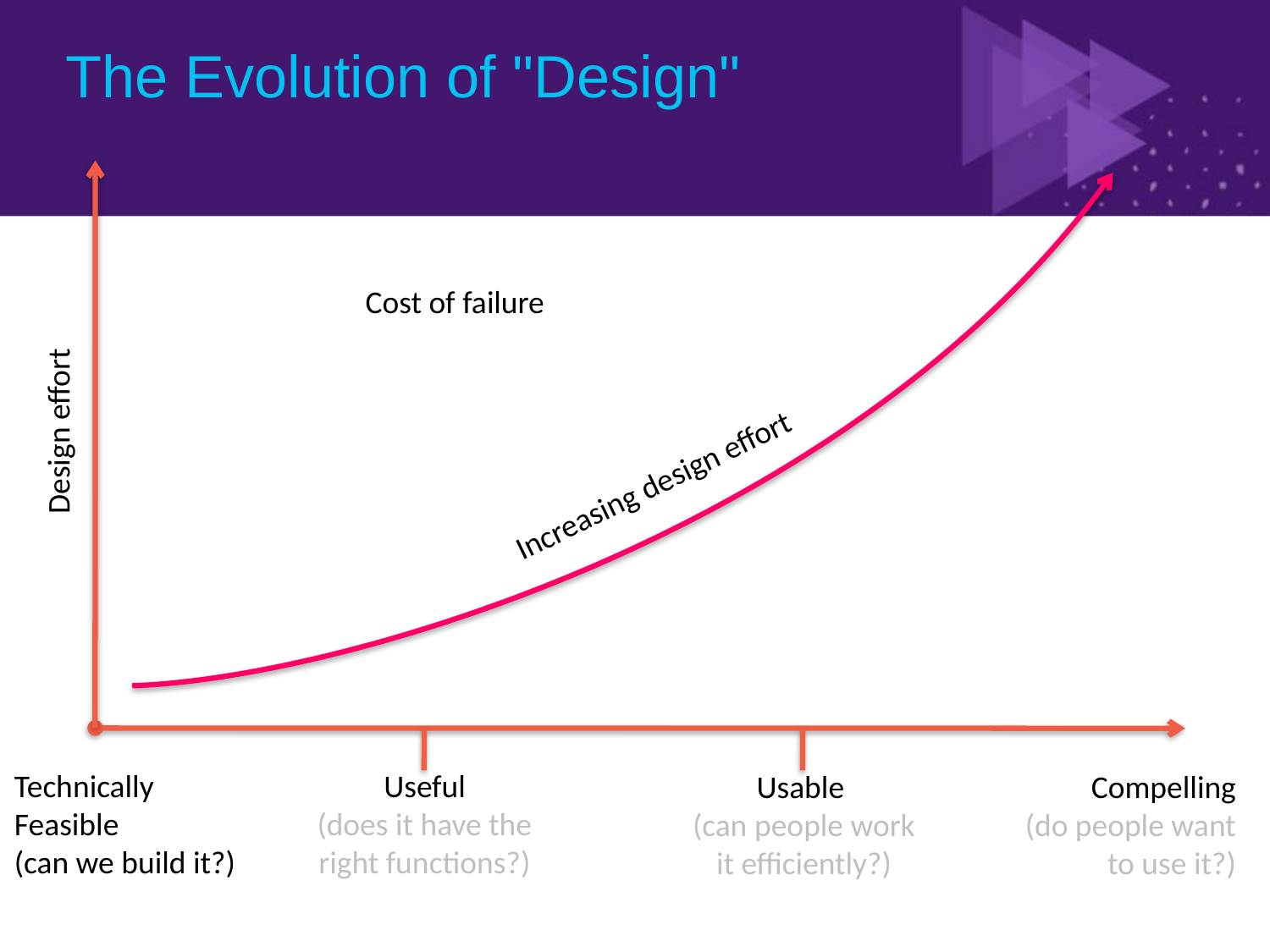

# The Evolution of "Design"

Design effort
Increasing design effort
Cost of failure
Technically
Feasible
(can we build it?)
Useful
(does it have the
right functions?)
Usable
(can people work
it efficiently?)
Compelling
(do people want to use it?)